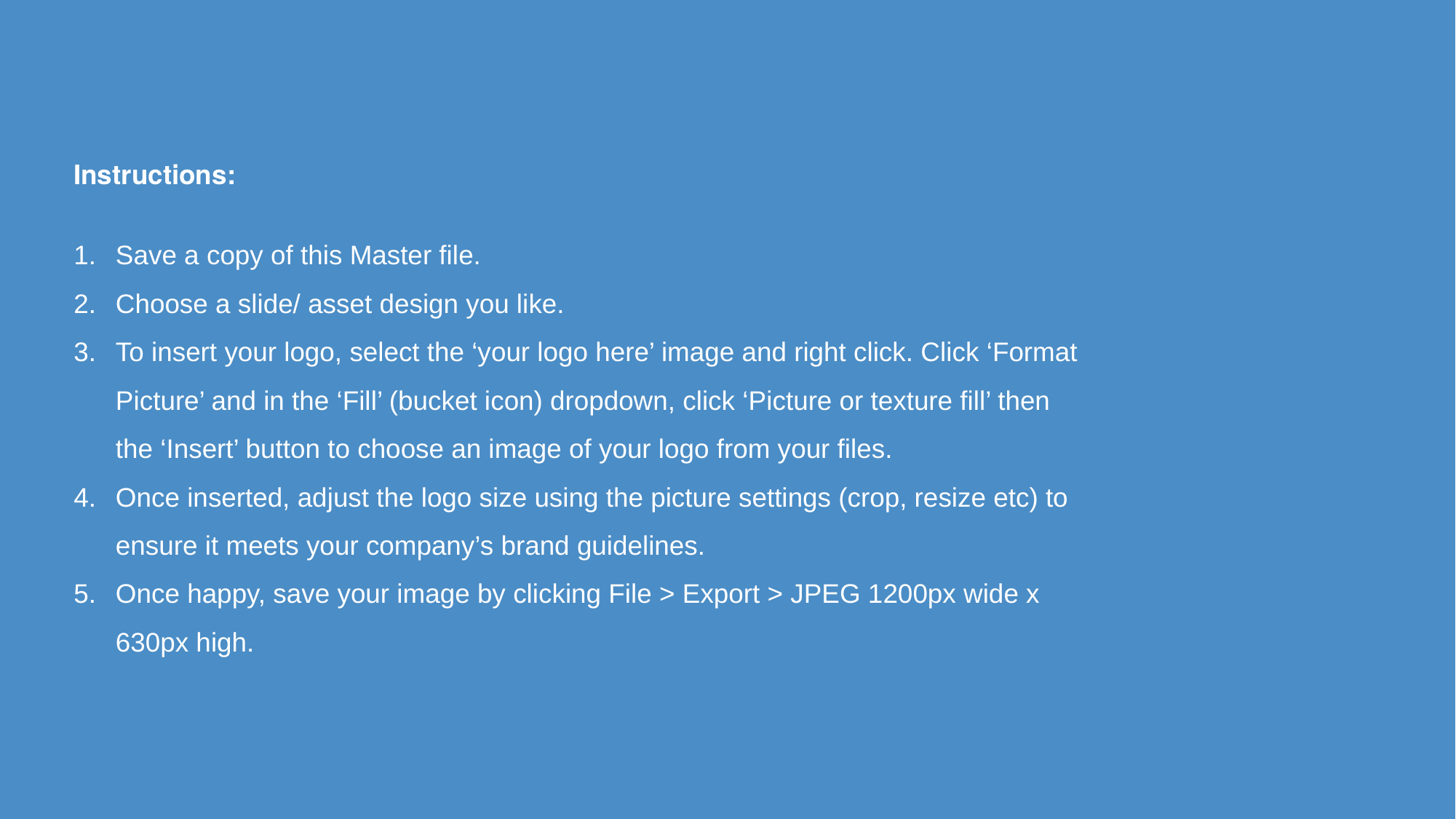

Instructions:

Save a copy of this Master file.
Choose a slide/ asset design you like.
To insert your logo, select the ‘your logo here’ image and right click. Click ‘Format Picture’ and in the ‘Fill’ (bucket icon) dropdown, click ‘Picture or texture fill’ then the ‘Insert’ button to choose an image of your logo from your files.
Once inserted, adjust the logo size using the picture settings (crop, resize etc) to ensure it meets your company’s brand guidelines.
Once happy, save your image by clicking File > Export > JPEG 1200px wide x 630px high.